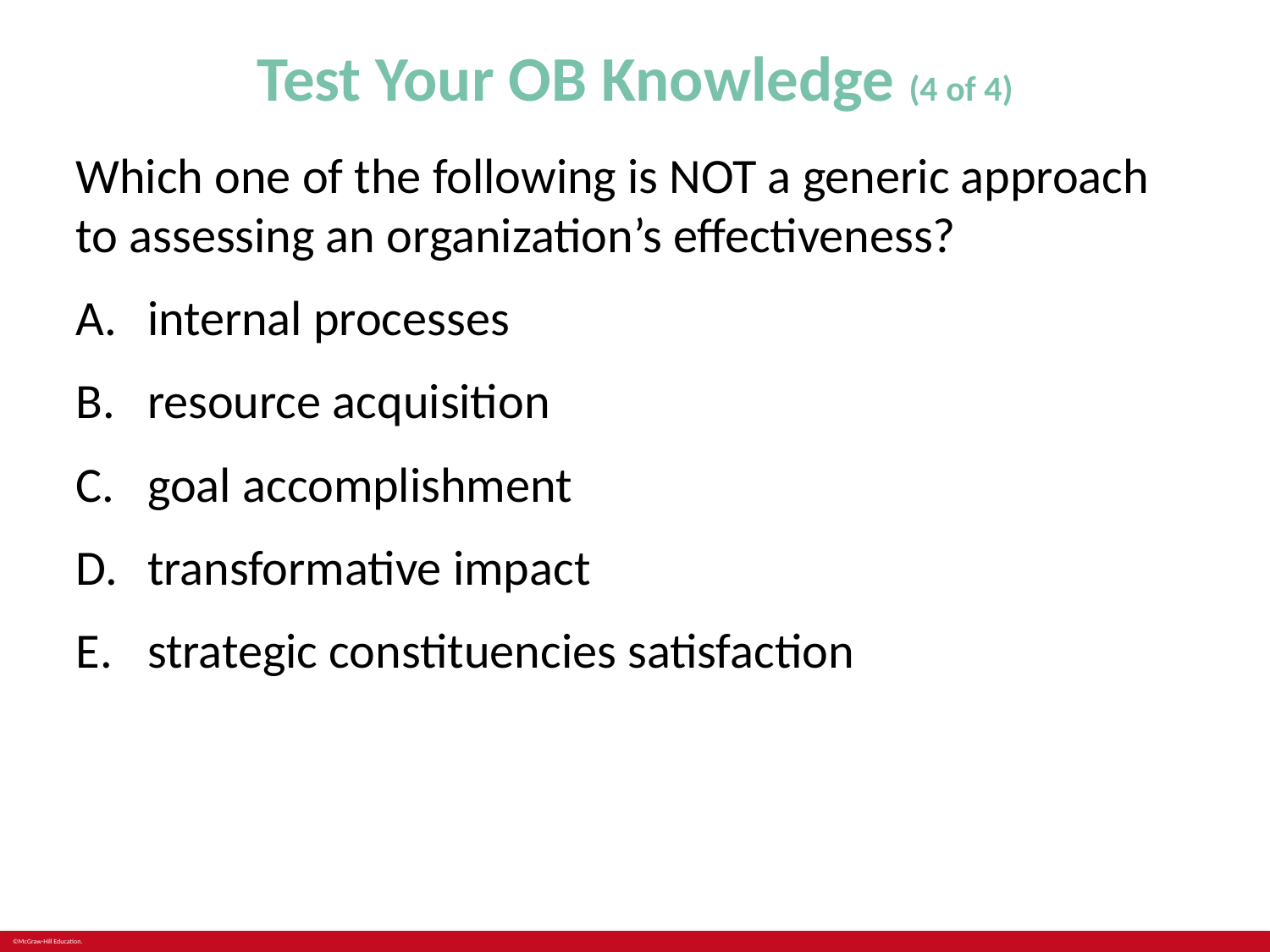

# Test Your OB Knowledge (4 of 4)
Which one of the following is NOT a generic approach to assessing an organization’s effectiveness?
internal processes
resource acquisition
goal accomplishment
transformative impact
strategic constituencies satisfaction